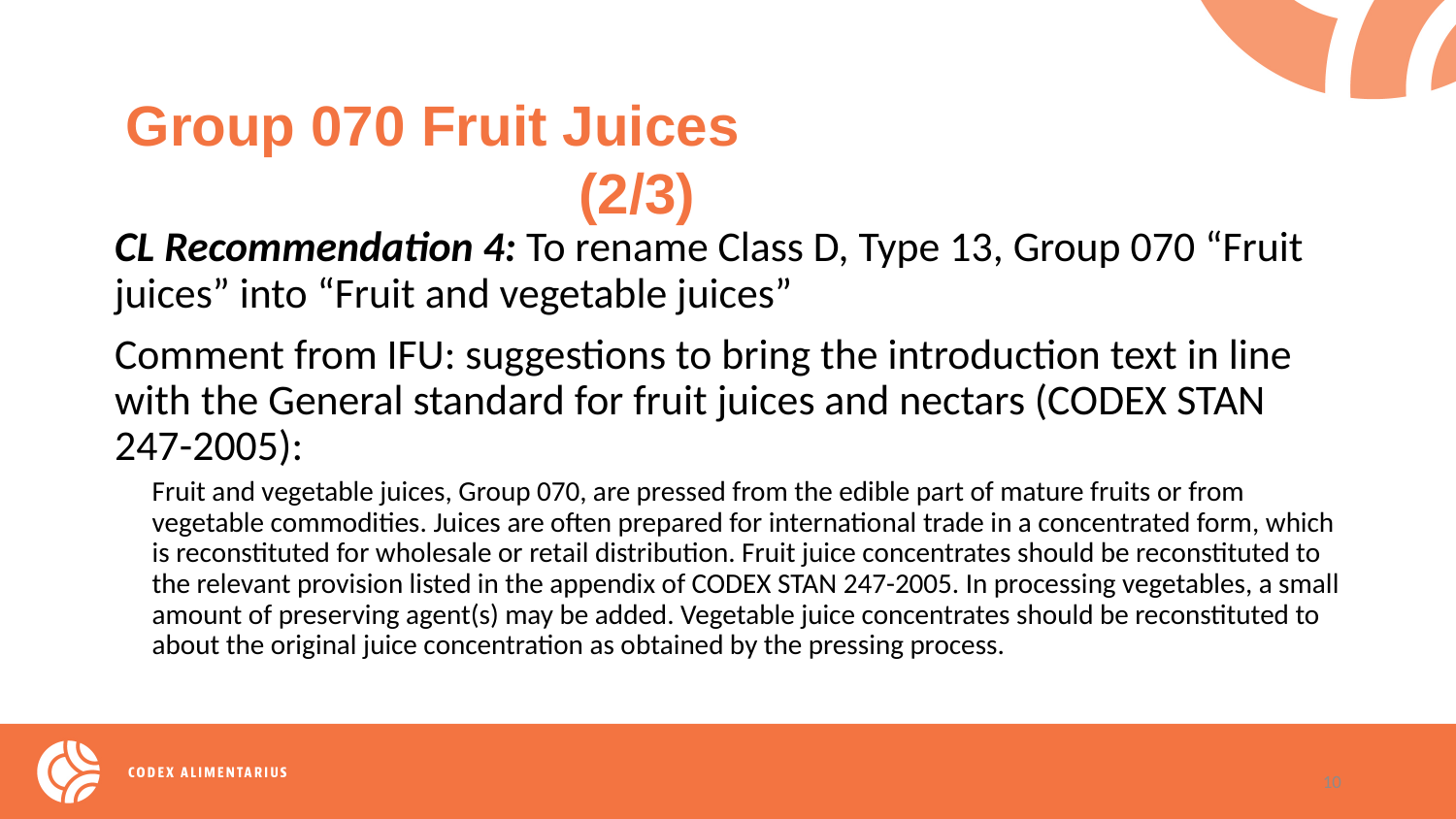

Group 070 Fruit Juices 							 (2/3)
CL Recommendation 4: To rename Class D, Type 13, Group 070 “Fruit juices” into “Fruit and vegetable juices”
Comment from IFU: suggestions to bring the introduction text in line with the General standard for fruit juices and nectars (CODEX STAN 247-2005):
Fruit and vegetable juices, Group 070, are pressed from the edible part of mature fruits or from vegetable commodities. Juices are often prepared for international trade in a concentrated form, which is reconstituted for wholesale or retail distribution. Fruit juice concentrates should be reconstituted to the relevant provision listed in the appendix of CODEX STAN 247-2005. In processing vegetables, a small amount of preserving agent(s) may be added. Vegetable juice concentrates should be reconstituted to about the original juice concentration as obtained by the pressing process.
10